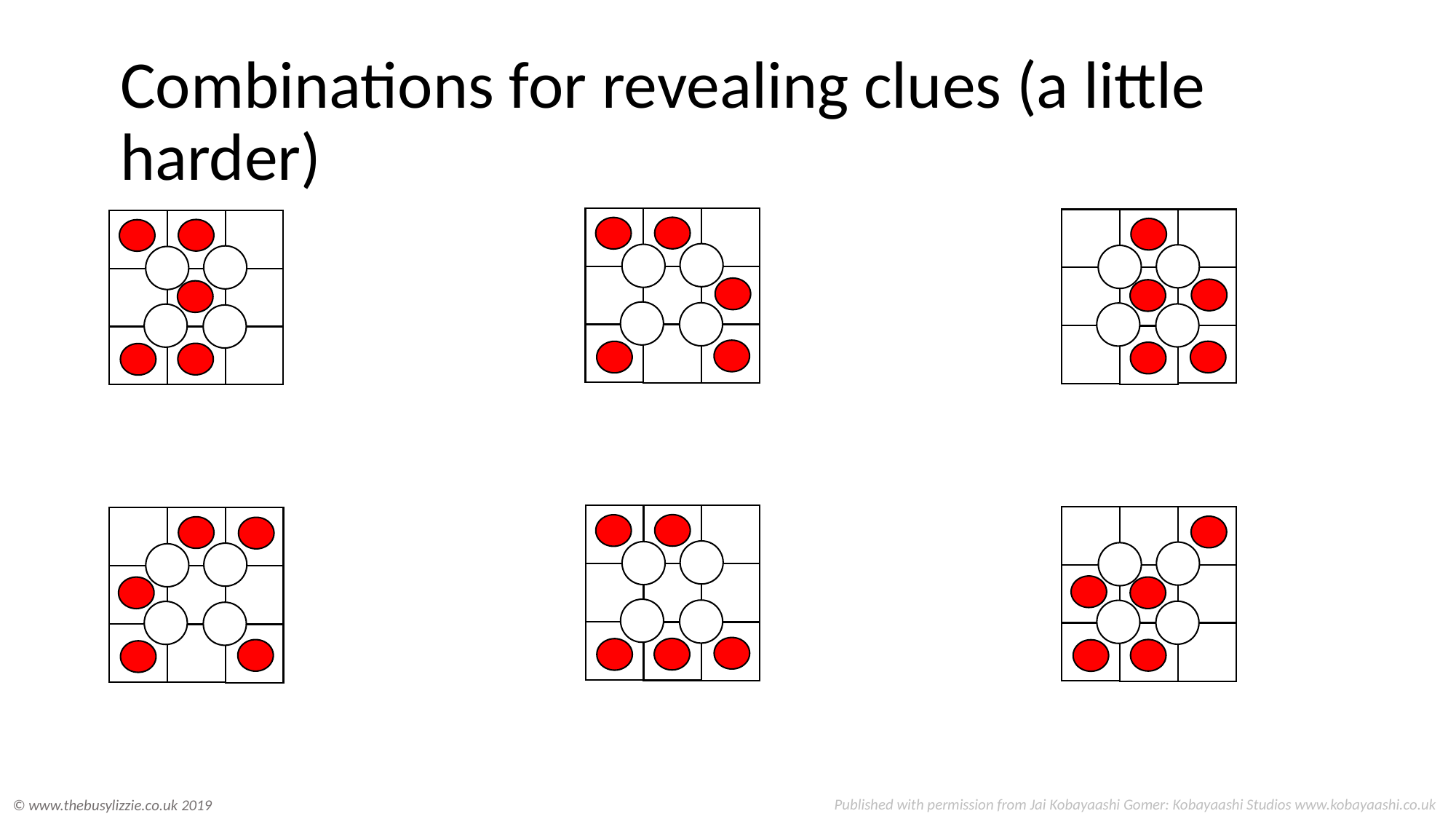

# Combinations for revealing clues (a little harder)

Published with permission from Jai Kobayaashi Gomer: Kobayaashi Studios www.kobayaashi.co.uk
© www.thebusylizzie.co.uk 2019